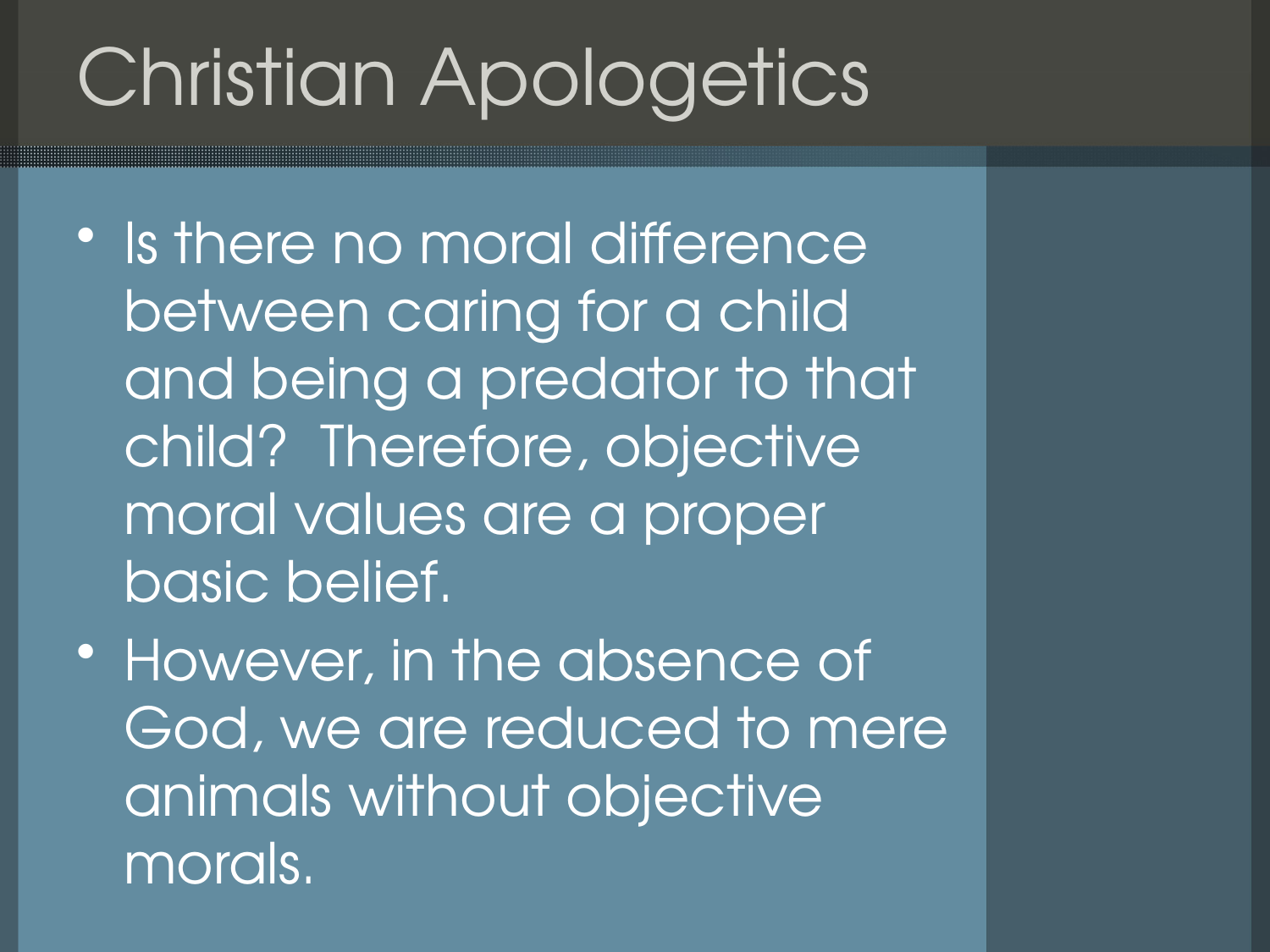

# Christian Apologetics
Is there no moral difference between caring for a child and being a predator to that child?  Therefore, objective moral values are a proper basic belief.
However, in the absence of God, we are reduced to mere animals without objective morals.